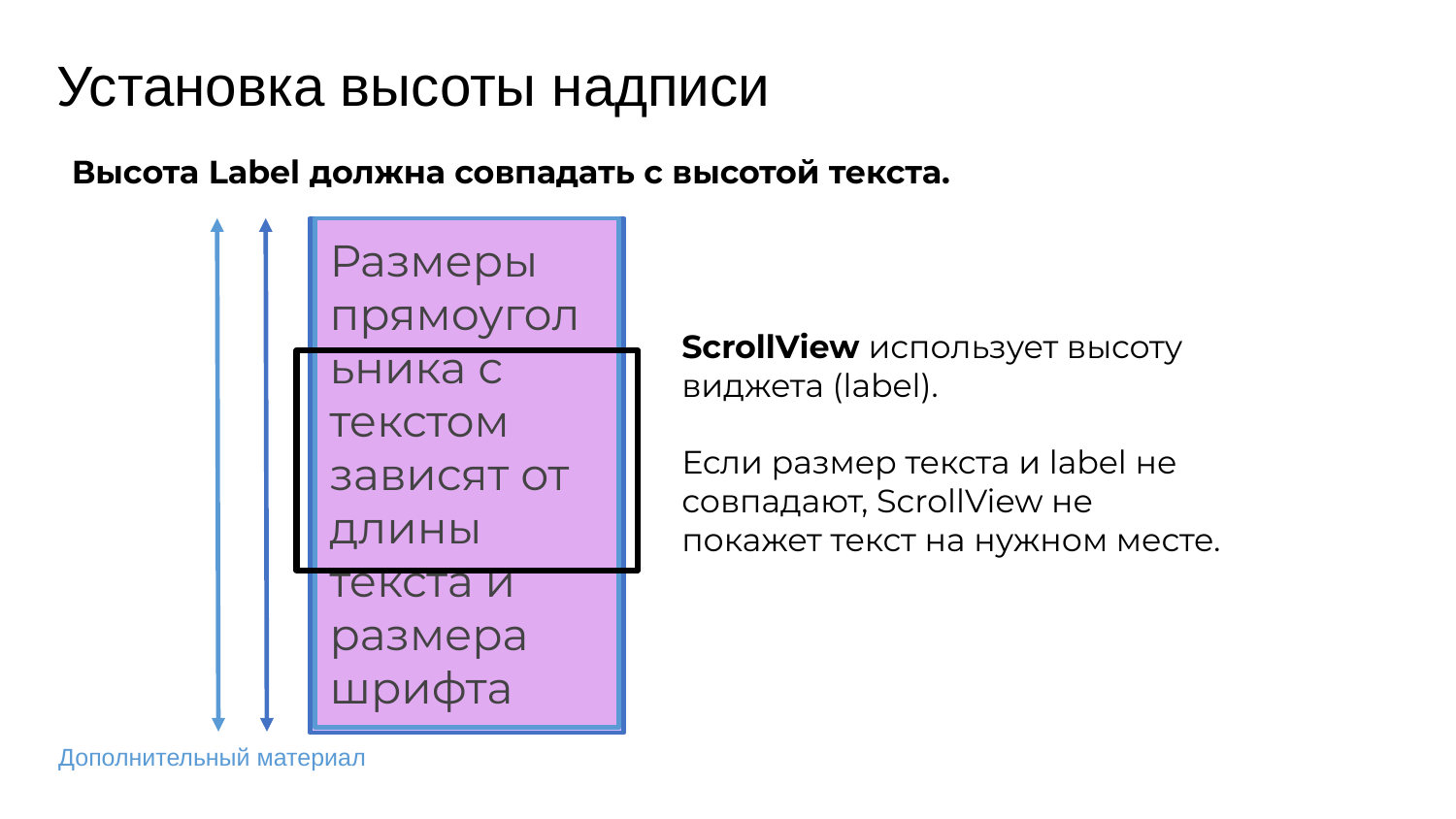

Установка высоты надписи
Высота Label должна совпадать с высотой текста.

Размеры прямоугольника с текстом зависят от длины текста и размера шрифта
ScrollView использует высоту виджета (label).
Если размер текста и label не совпадают, ScrollView не покажет текст на нужном месте.

Дополнительный материал